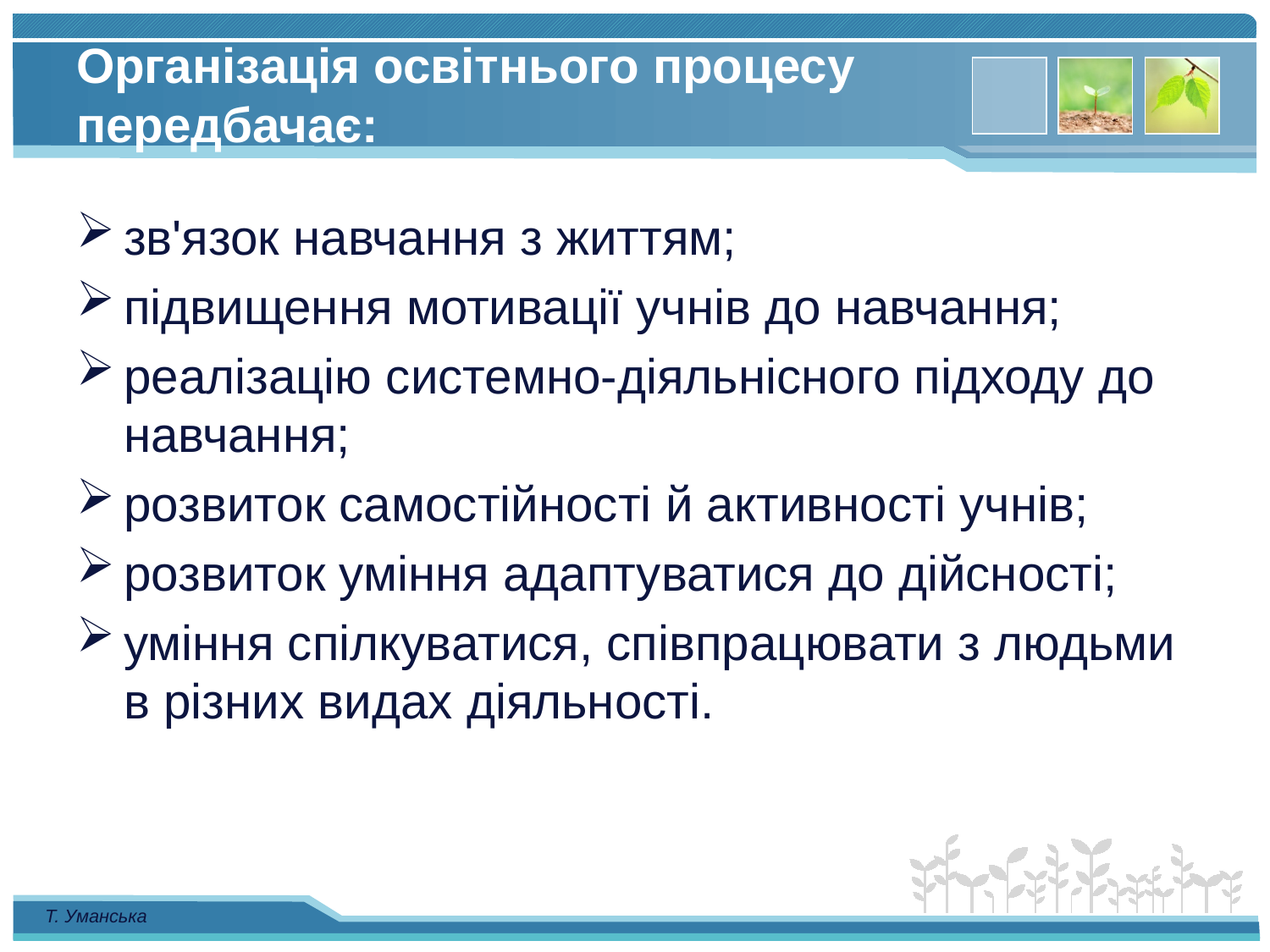

# Організація освітнього процесу передбачає:
зв'язок навчання з життям;
підвищення мотивації учнів до навчання;
реалізацію системно-діяльнісного підходу до навчання;
розвиток самостійності й активності учнів;
розвиток уміння адаптуватися до дійсності;
уміння спілкуватися, співпрацювати з людьми в різних видах діяльності.